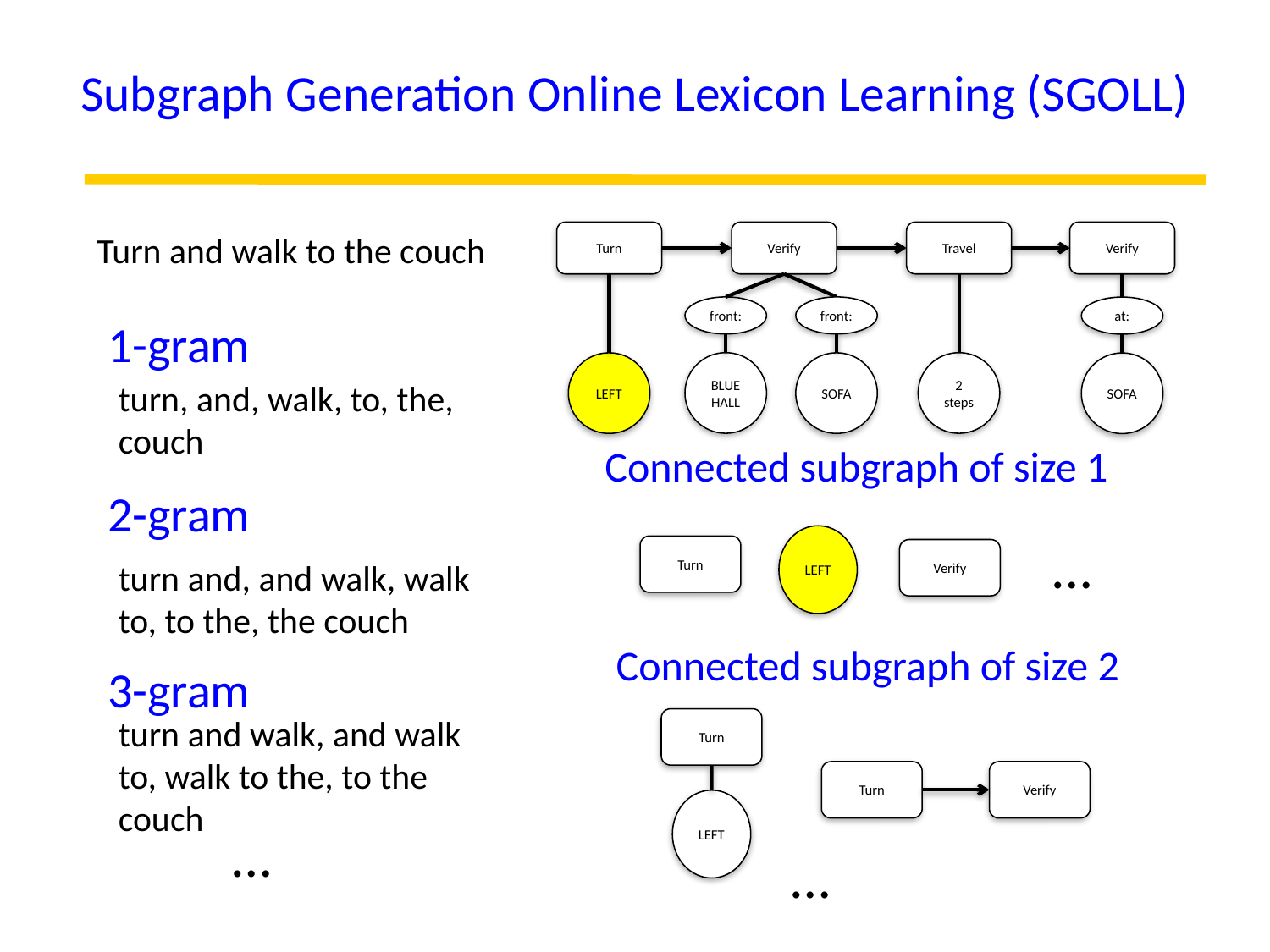

Subgraph Generation Online Lexicon Learning (SGOLL)

Turn and walk to the couch
Turn
Verify
Travel
Verify
front:
front:
at:
BLUE
HALL
2 steps
LEFT
SOFA
SOFA
1-gram
turn, and, walk, to, the, couch
Connected subgraph of size 1
2-gram
LEFT
…
Turn
Verify
turn and, and walk, walk to, to the, the couch
Connected subgraph of size 2
3-gram
turn and walk, and walk to, walk to the, to the couch
Turn
Turn
Verify
LEFT
…
…